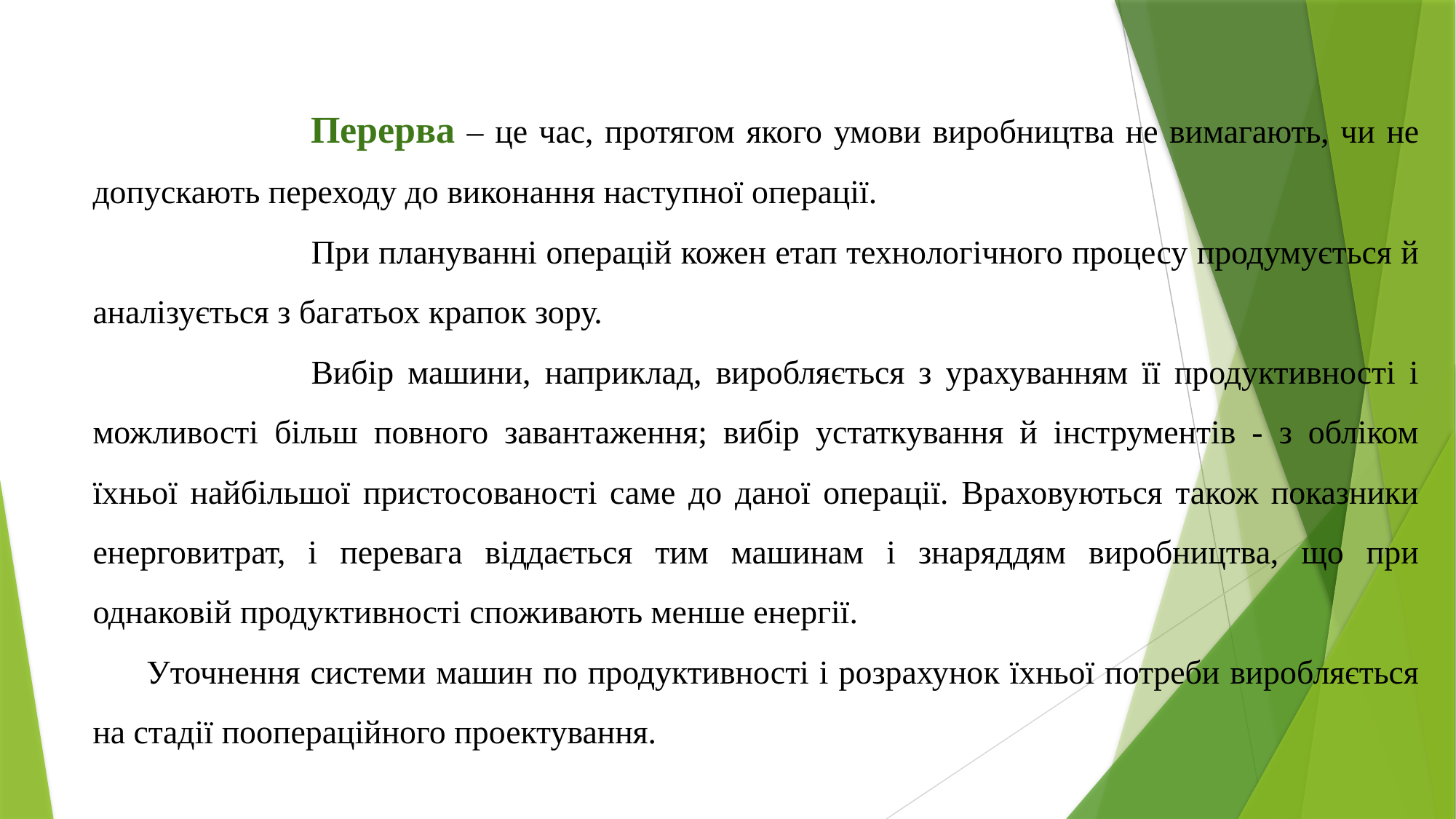

Перерва – це час, протягом якого умови виробництва не вимагають, чи не допускають переходу до виконання наступної операції.
		При плануванні операцій кожен етап технологічного процесу продумується й аналізується з багатьох крапок зору.
		Вибір машини, наприклад, виробляється з урахуванням її продуктивності і можливості більш повного завантаження; вибір устаткування й інструментів - з обліком їхньої найбільшої пристосованості саме до даної операції. Враховуються також показники енерговитрат, і перевага віддається тим машинам і знаряддям виробництва, що при однаковій продуктивності споживають менше енергії.
Уточнення системи машин по продуктивності і розрахунок їхньої потреби виробляється на стадії поопераційного проектування.